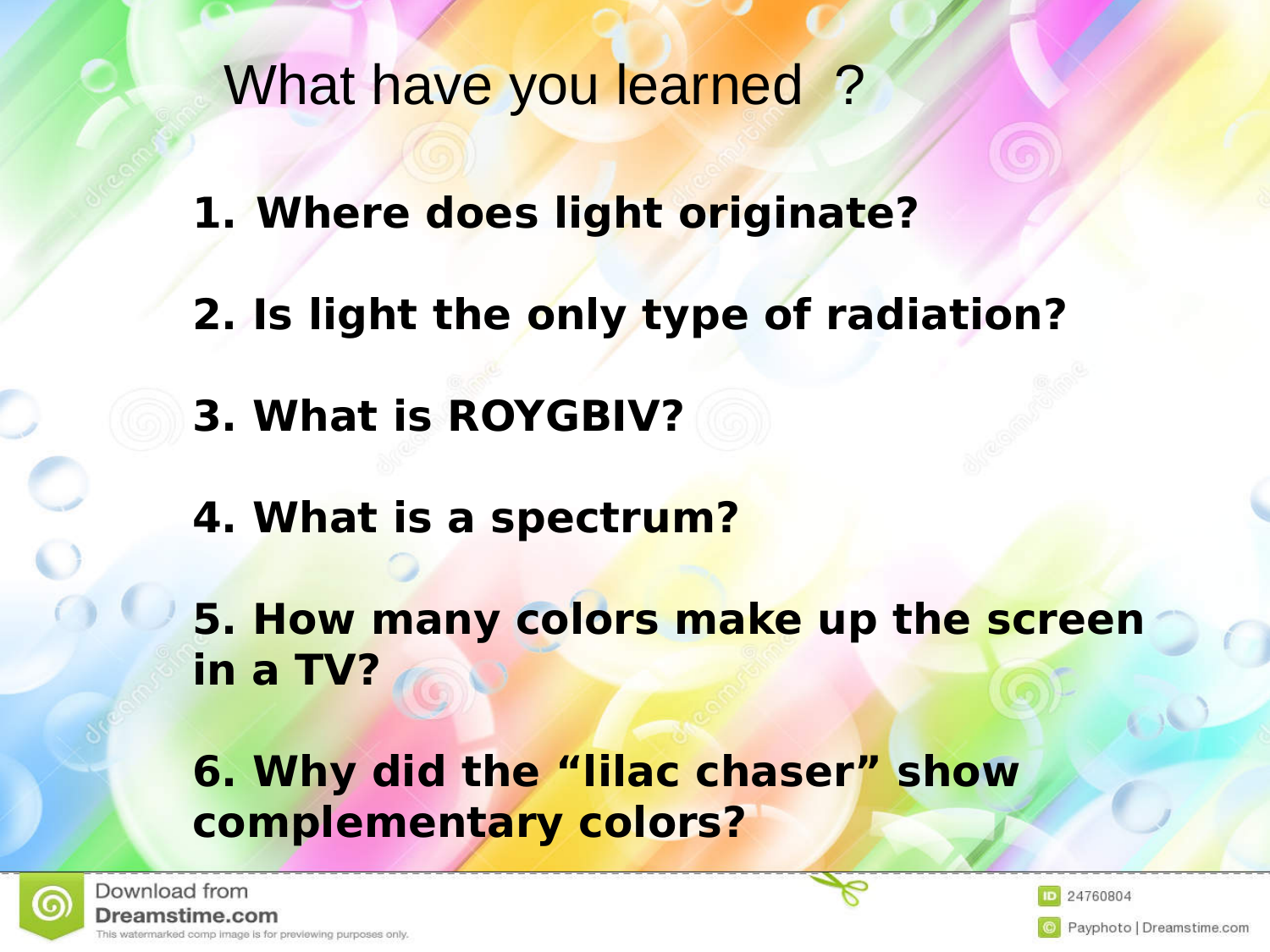

What have you learned  ?
Where does light originate?

2. Is light the only type of radiation?

3. What is ROYGBIV?

4. What is a spectrum?

5. How many colors make up the screen in a TV?

6. Why did the “lilac chaser” show complementary colors?